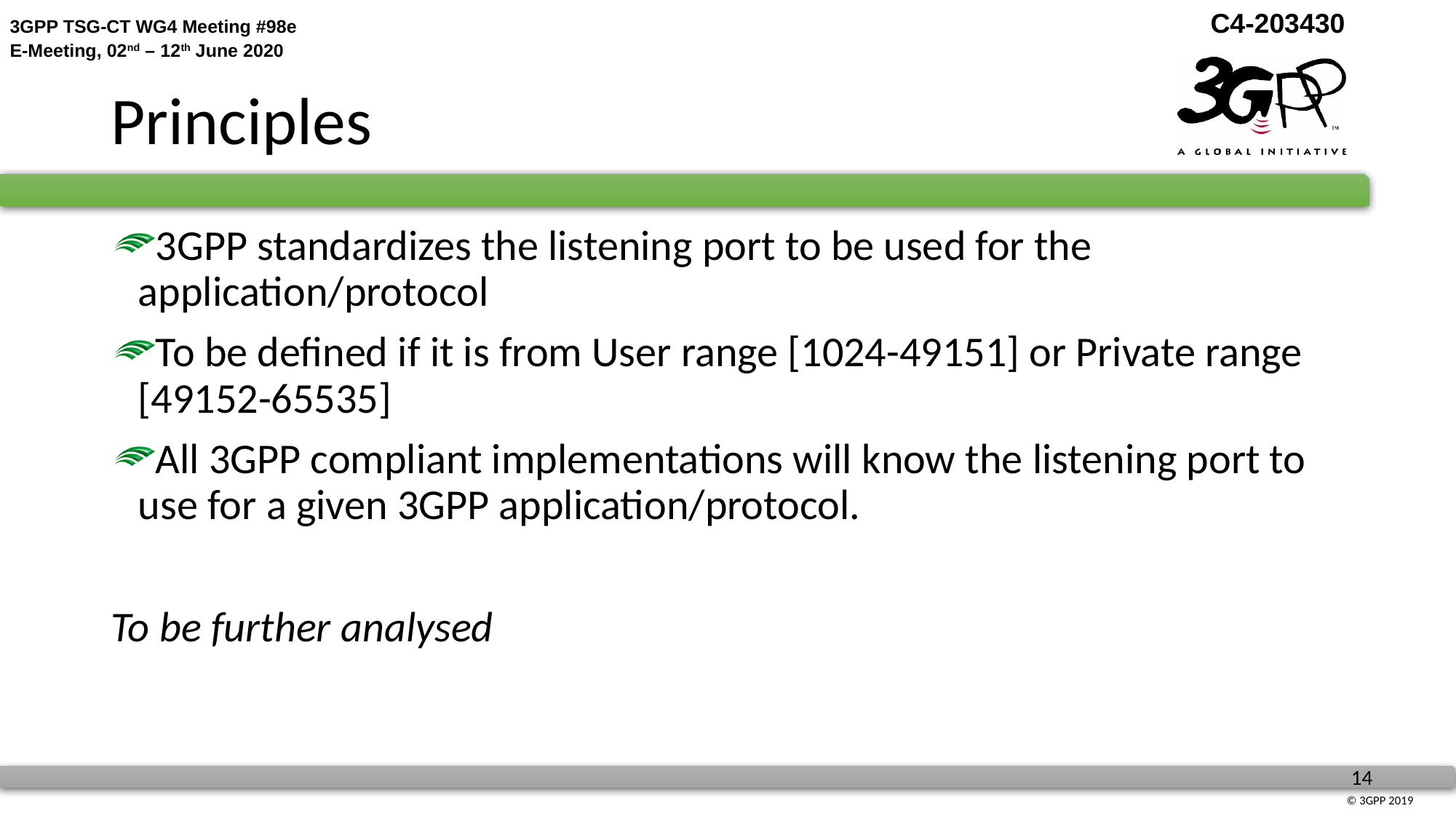

# Principles
3GPP standardizes the listening port to be used for the application/protocol
To be defined if it is from User range [1024-49151] or Private range [49152-65535]
All 3GPP compliant implementations will know the listening port to use for a given 3GPP application/protocol.

To be further analysed